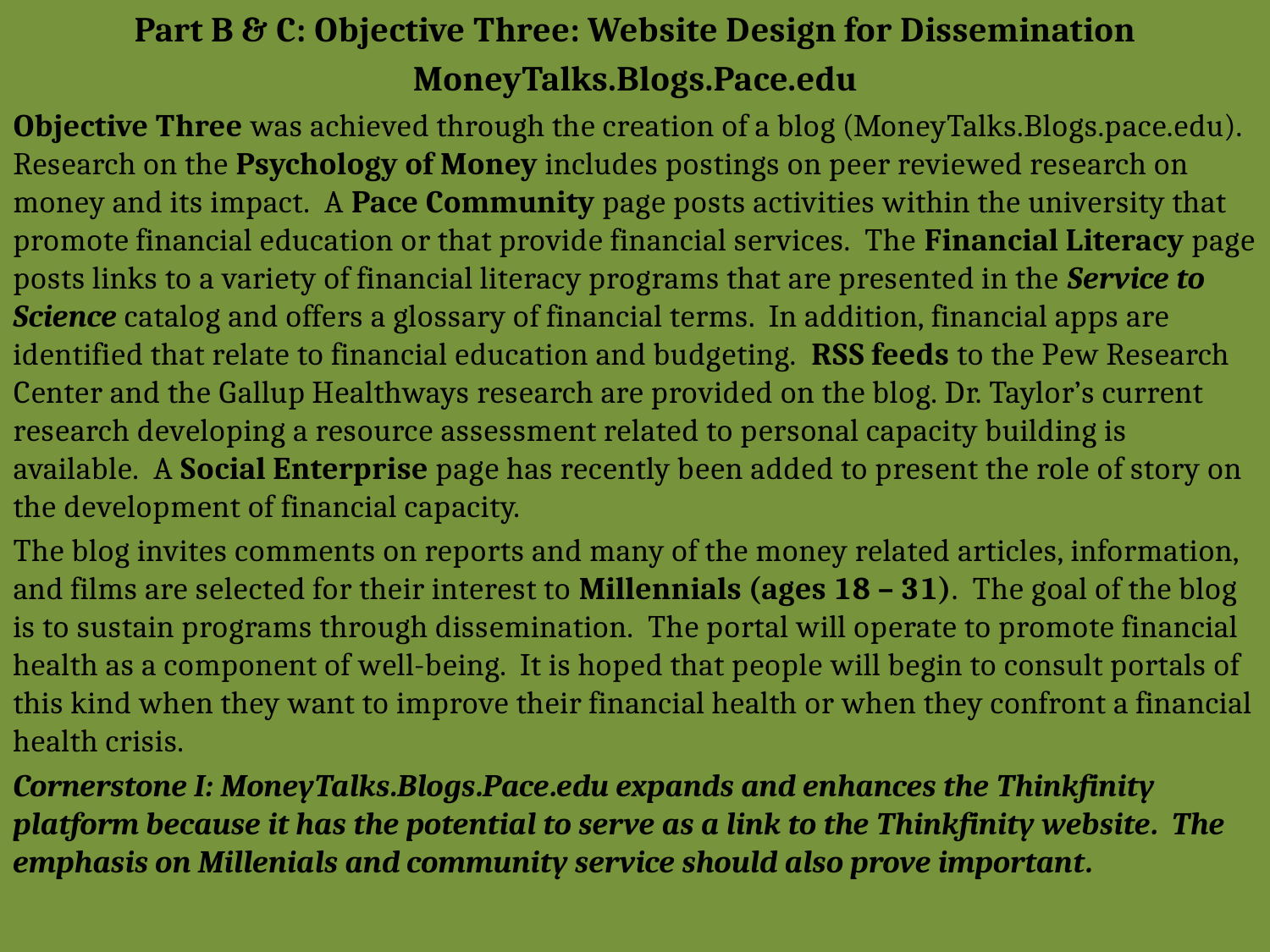

Part B & C: Objective Three: Website Design for Dissemination
MoneyTalks.Blogs.Pace.edu
Objective Three was achieved through the creation of a blog (MoneyTalks.Blogs.pace.edu). Research on the Psychology of Money includes postings on peer reviewed research on money and its impact.  A Pace Community page posts activities within the university that promote financial education or that provide financial services.  The Financial Literacy page posts links to a variety of financial literacy programs that are presented in the Service to Science catalog and offers a glossary of financial terms.  In addition, financial apps are identified that relate to financial education and budgeting.  RSS feeds to the Pew Research Center and the Gallup Healthways research are provided on the blog. Dr. Taylor’s current research developing a resource assessment related to personal capacity building is available.  A Social Enterprise page has recently been added to present the role of story on the development of financial capacity.
The blog invites comments on reports and many of the money related articles, information, and films are selected for their interest to Millennials (ages 18 – 31).  The goal of the blog is to sustain programs through dissemination.  The portal will operate to promote financial health as a component of well-being.  It is hoped that people will begin to consult portals of this kind when they want to improve their financial health or when they confront a financial health crisis.
Cornerstone I: MoneyTalks.Blogs.Pace.edu expands and enhances the Thinkfinity platform because it has the potential to serve as a link to the Thinkfinity website.  The emphasis on Millenials and community service should also prove important.